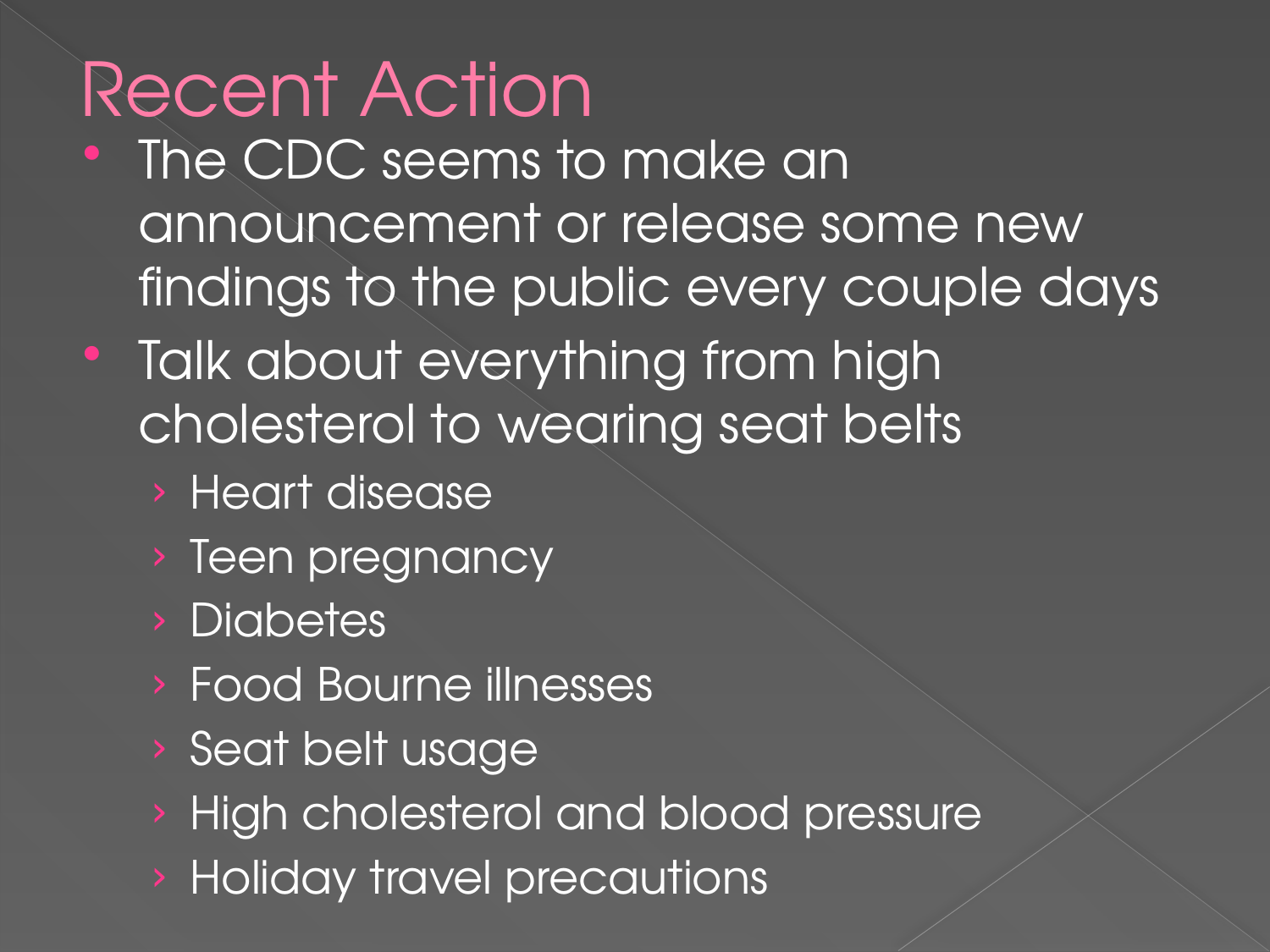

# Recent Action
The CDC seems to make an announcement or release some new findings to the public every couple days
Talk about everything from high cholesterol to wearing seat belts
Heart disease
Teen pregnancy
Diabetes
Food Bourne illnesses
Seat belt usage
High cholesterol and blood pressure
Holiday travel precautions